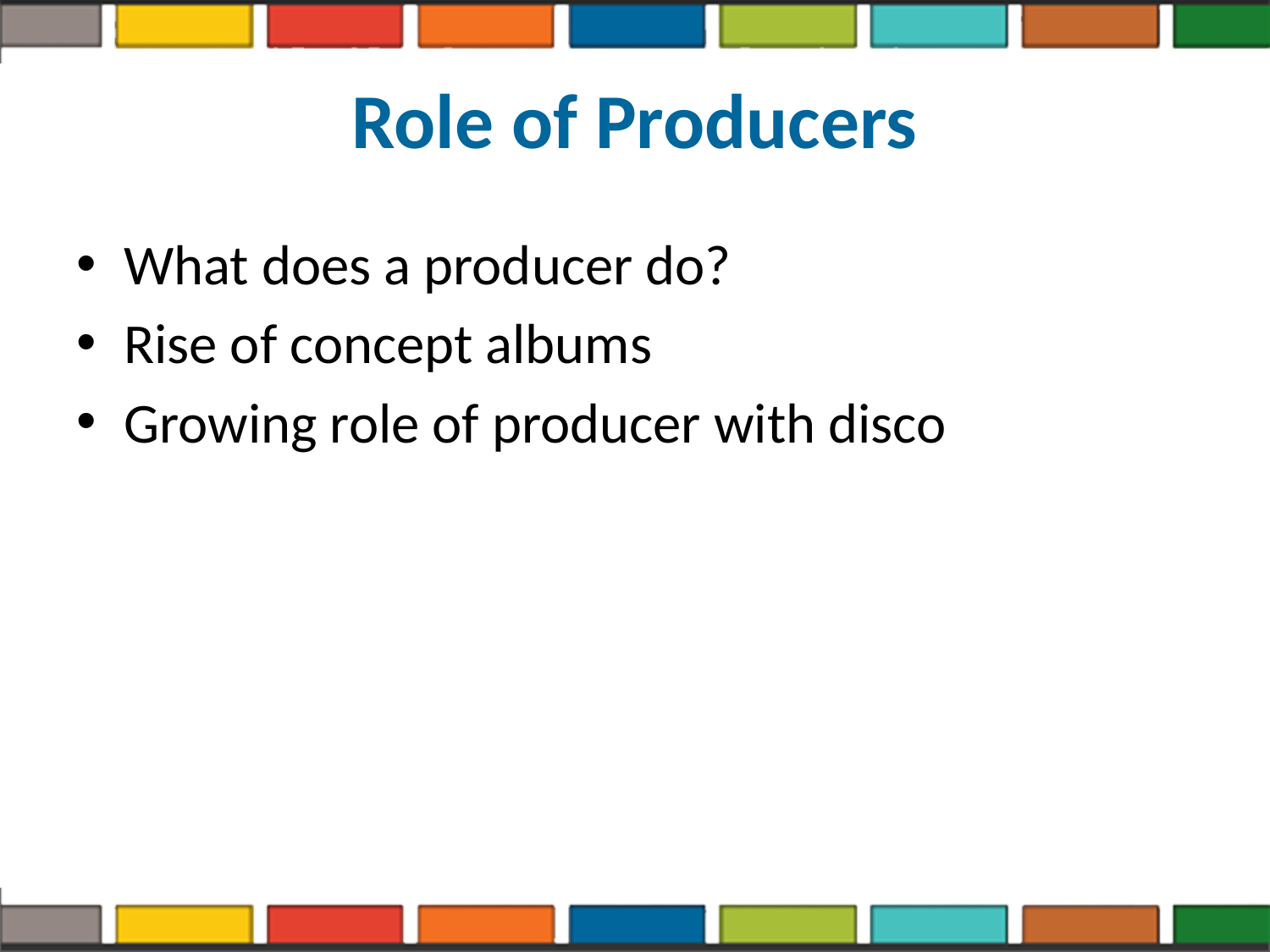

# Role of Producers
What does a producer do?
Rise of concept albums
Growing role of producer with disco